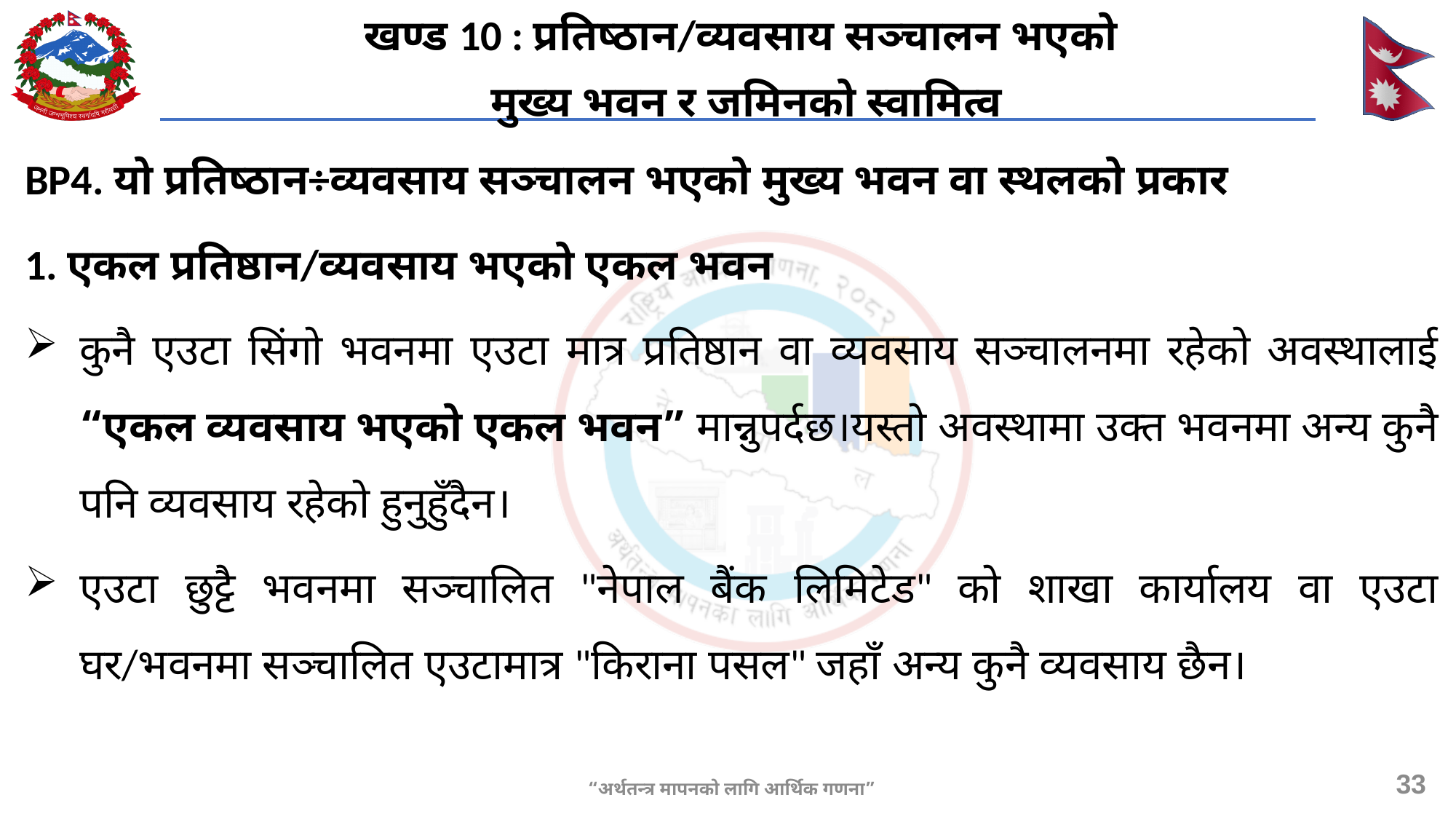

खण्ड 10 : प्रतिष्ठान/व्यवसाय सञ्चालन भएको
मुख्य भवन र जमिनको स्वामित्व
BP4. यो प्रतिष्ठान÷व्यवसाय सञ्चालन भएको मुख्य भवन वा स्थलको प्रकार
1. एकल प्रतिष्ठान/व्यवसाय भएको एकल भवन
कुनै एउटा सिंगो भवनमा एउटा मात्र प्रतिष्ठान वा व्यवसाय सञ्चालनमा रहेको अवस्थालाई “एकल व्यवसाय भएको एकल भवन” मान्नुपर्दछ।यस्तो अवस्थामा उक्त भवनमा अन्य कुनै पनि व्यवसाय रहेको हुनुहुँदैन।
एउटा छुट्टै भवनमा सञ्चालित "नेपाल बैंक लिमिटेड" को शाखा कार्यालय वा एउटा घर/भवनमा सञ्चालित एउटामात्र "किराना पसल" जहाँ अन्य कुनै व्यवसाय छैन।
33
“अर्थतन्त्र मापनको लागि आर्थिक गणना”